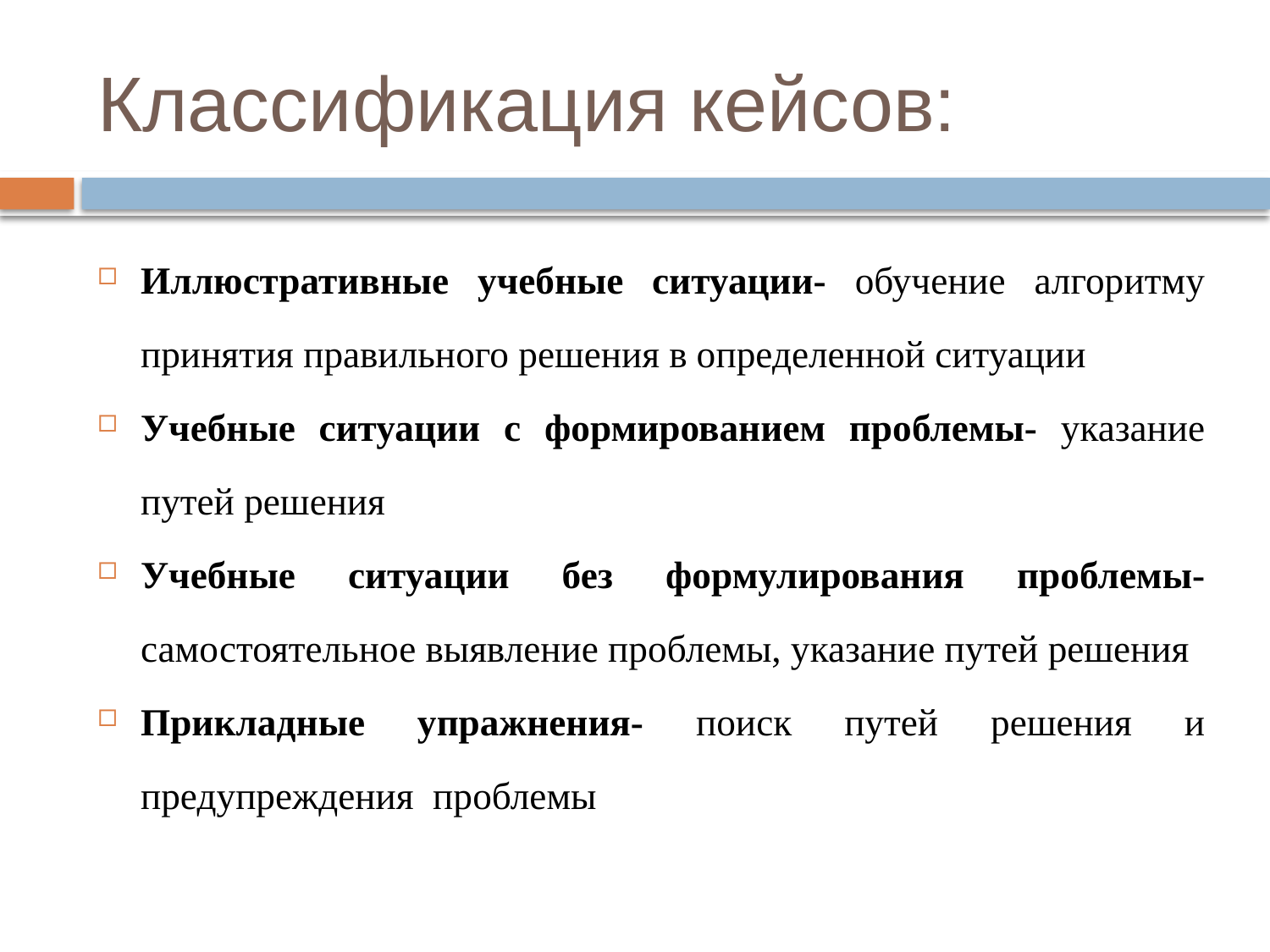

# Классификация кейсов:
Иллюстративные учебные ситуации- обучение алгоритму принятия правильного решения в определенной ситуации
Учебные ситуации с формированием проблемы- указание путей решения
Учебные ситуации без формулирования проблемы- самостоятельное выявление проблемы, указание путей решения
Прикладные упражнения- поиск путей решения и предупреждения  проблемы